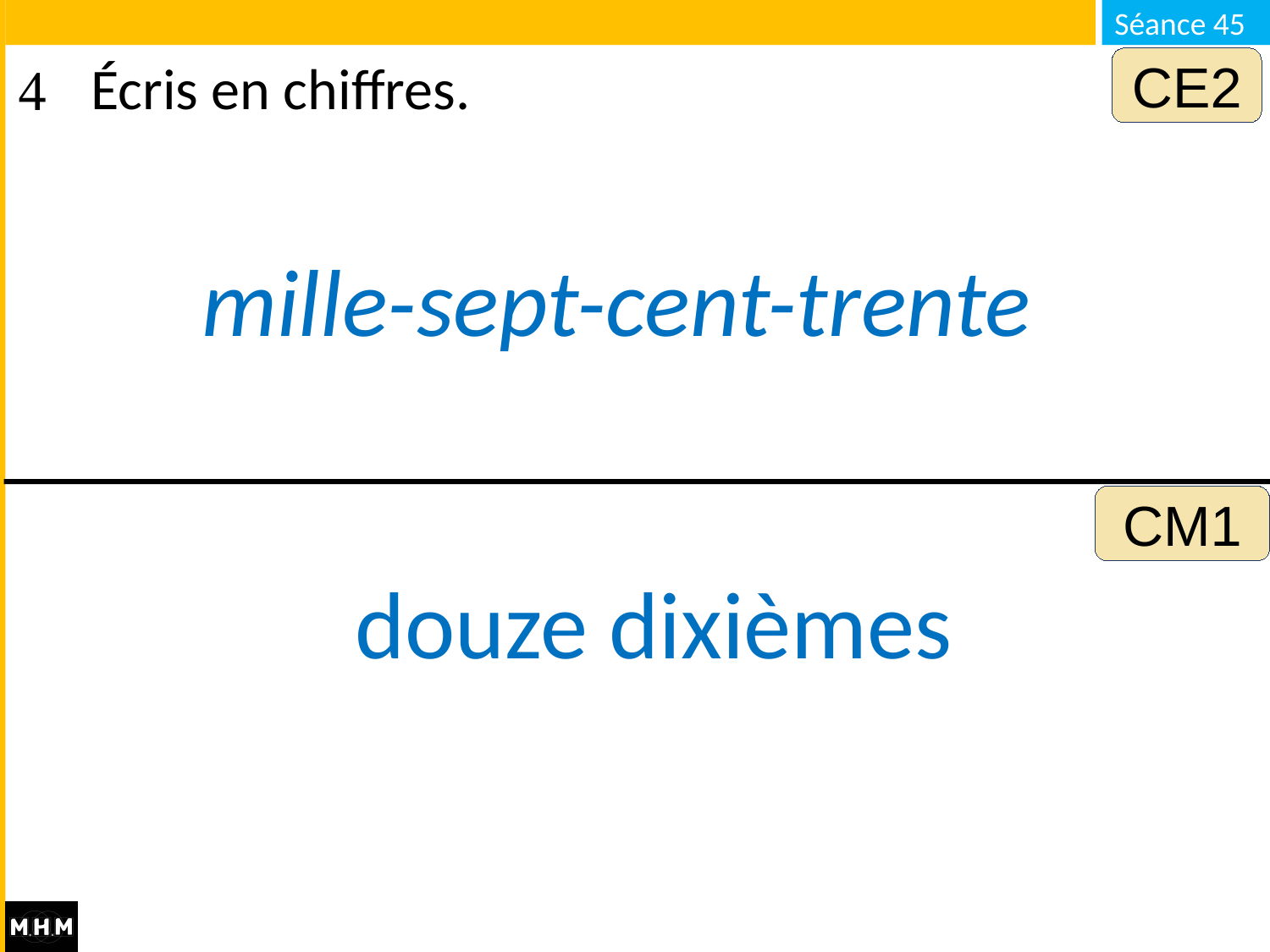

CE2
# Écris en chiffres.
mille-sept-cent-trente

CM1
douze dixièmes